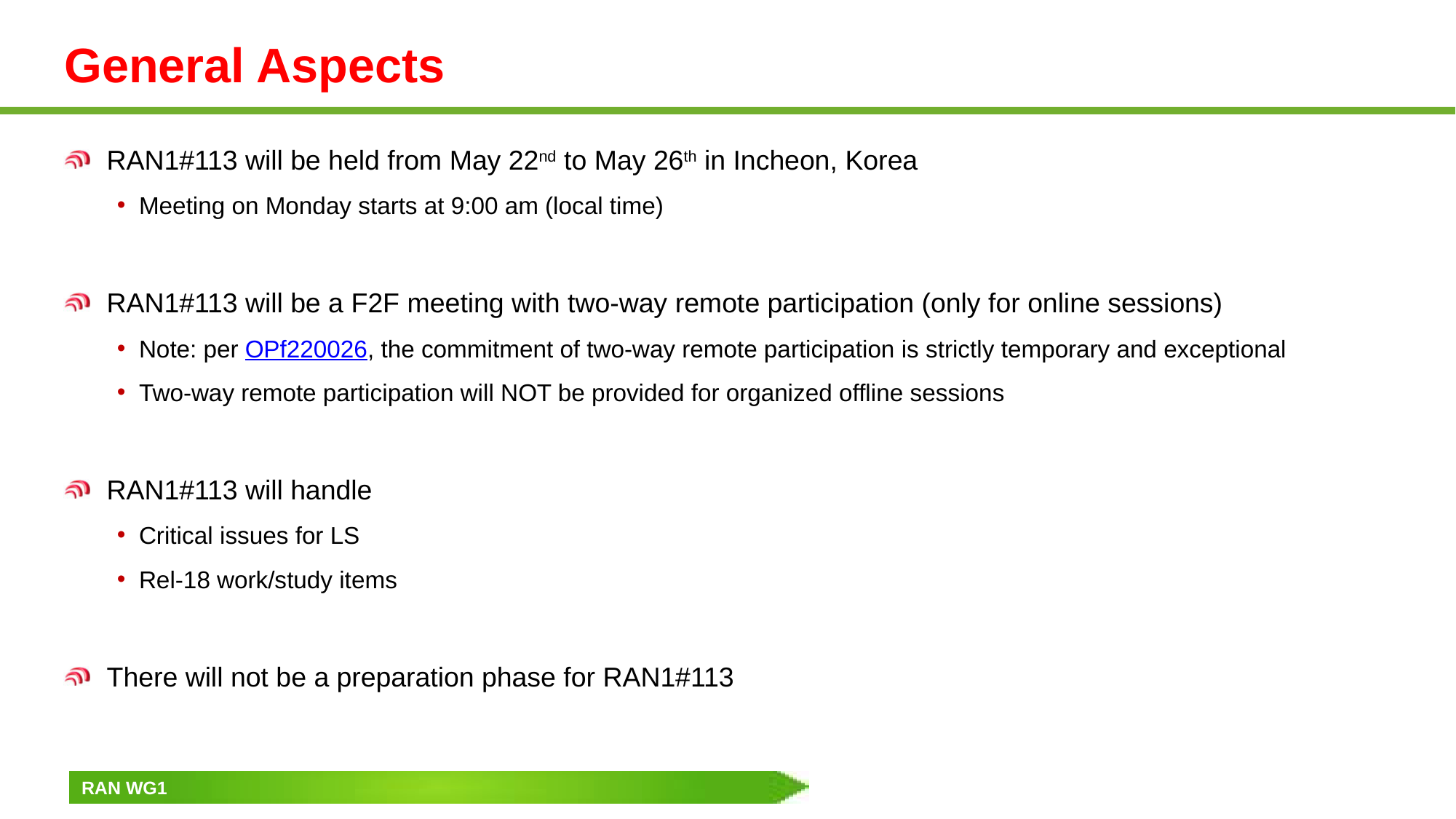

# General Aspects
RAN1#113 will be held from May 22nd to May 26th in Incheon, Korea
Meeting on Monday starts at 9:00 am (local time)

RAN1#113 will be a F2F meeting with two-way remote participation (only for online sessions)
Note: per OPf220026, the commitment of two-way remote participation is strictly temporary and exceptional
Two-way remote participation will NOT be provided for organized offline sessions

RAN1#113 will handle
Critical issues for LS
Rel-18 work/study items

There will not be a preparation phase for RAN1#113